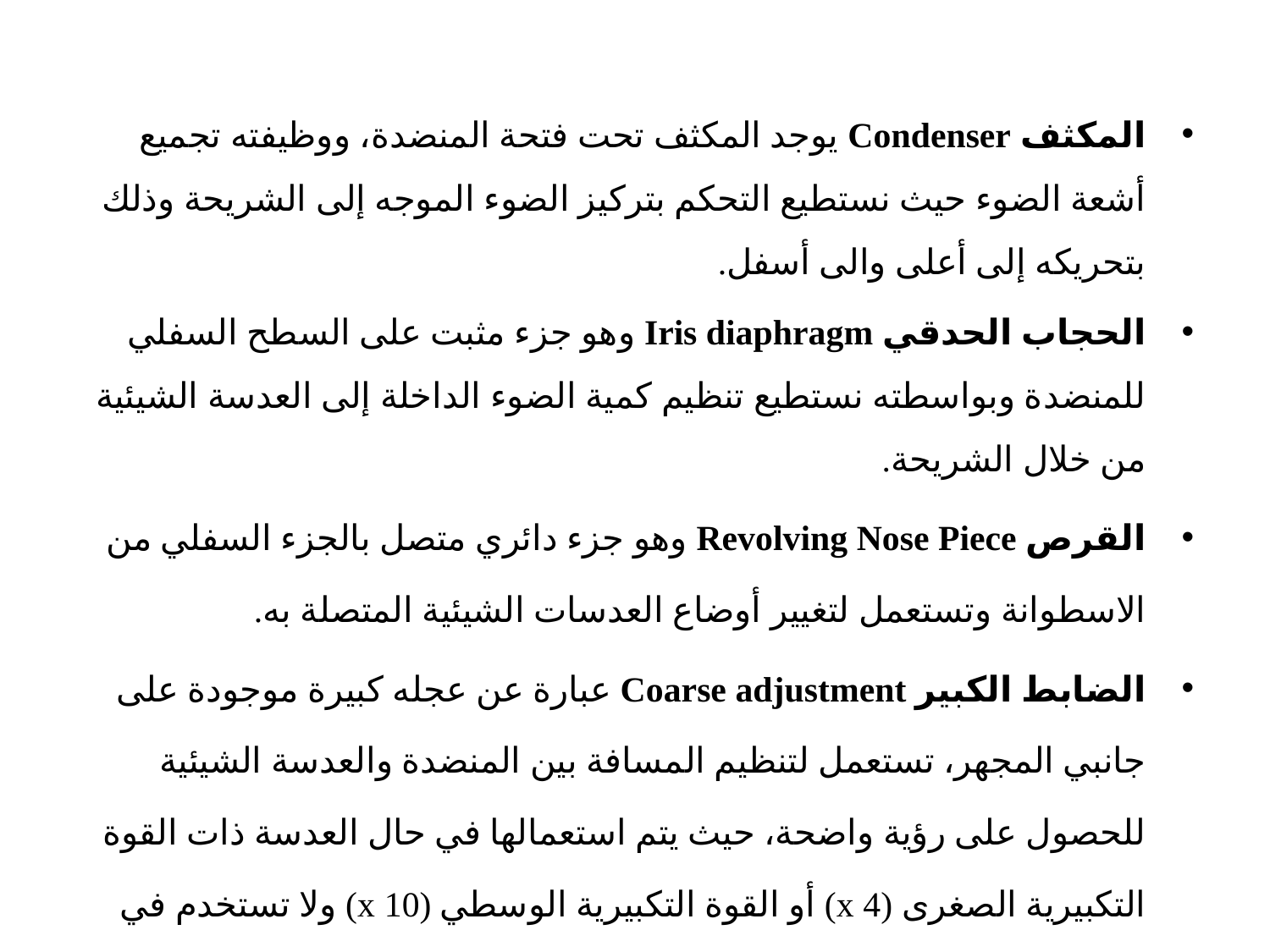

المكثف Condenser يوجد المكثف تحت فتحة المنضدة، ووظيفته تجميع أشعة الضوء حيث نستطيع التحكم بتركيز الضوء الموجه إلى الشريحة وذلك بتحريكه إلى أعلى والى أسفل.
الحجاب الحدقي Iris diaphragm وهو جزء مثبت على السطح السفلي للمنضدة وبواسطته نستطيع تنظيم كمية الضوء الداخلة إلى العدسة الشيئية من خلال الشريحة.
القرص Revolving Nose Piece وهو جزء دائري متصل بالجزء السفلي من الاسطوانة وتستعمل لتغيير أوضاع العدسات الشيئية المتصلة به.
الضابط الكبير Coarse adjustment عبارة عن عجله كبيرة موجودة على جانبي المجهر، تستعمل لتنظيم المسافة بين المنضدة والعدسة الشيئية للحصول على رؤية واضحة، حيث يتم استعمالها في حال العدسة ذات القوة التكبيرية الصغرى (4 x) أو القوة التكبيرية الوسطي (10 x) ولا تستخدم في حال استخدام العدسة الشيئية الكبرى (40 x) أو العدسة الزيتية (100 x) لماذا؟